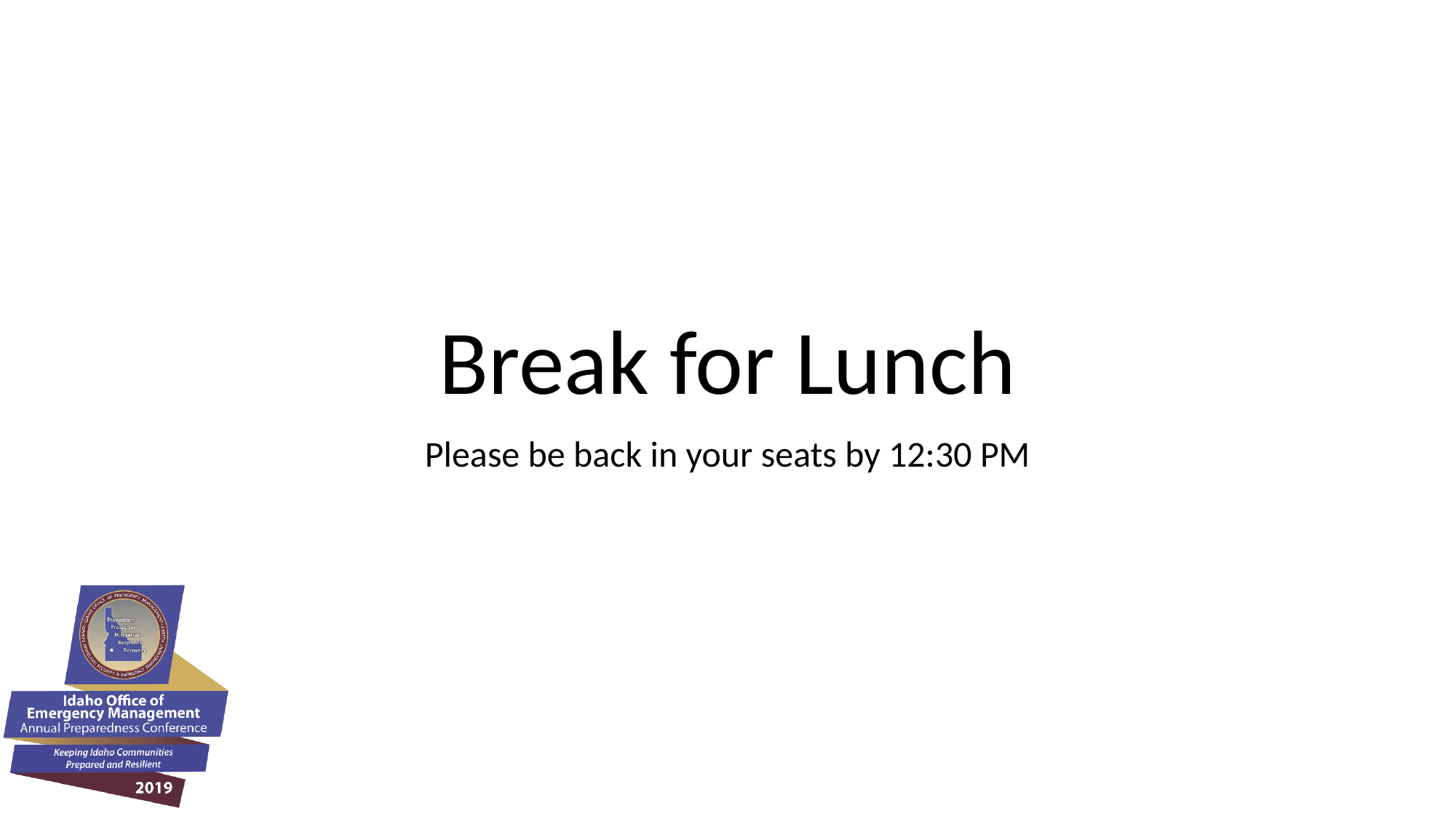

# Break for Lunch
Please be back in your seats by 12:30 PM